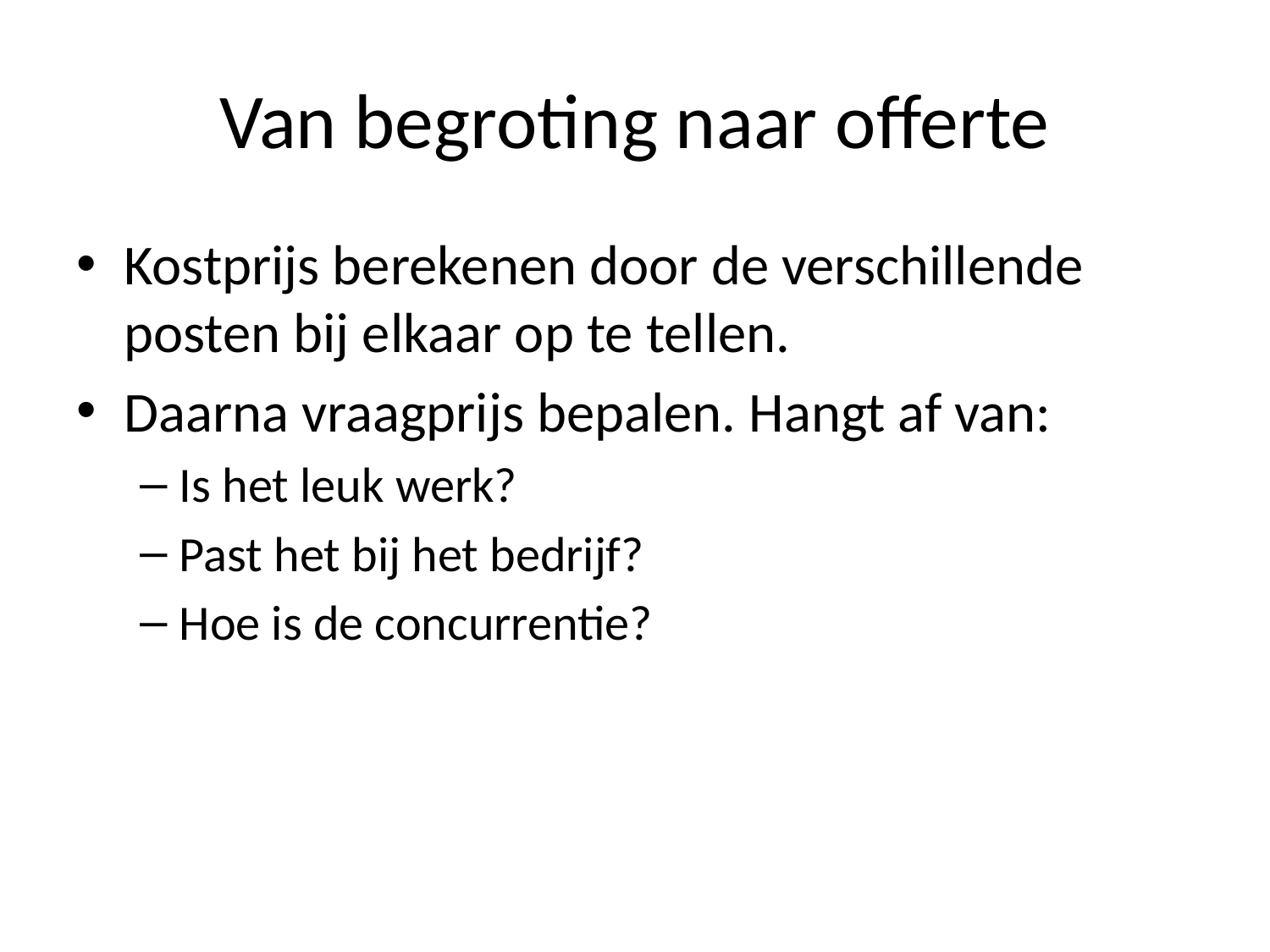

# Van begroting naar offerte
Kostprijs berekenen door de verschillende posten bij elkaar op te tellen.
Daarna vraagprijs bepalen. Hangt af van:
Is het leuk werk?
Past het bij het bedrijf?
Hoe is de concurrentie?